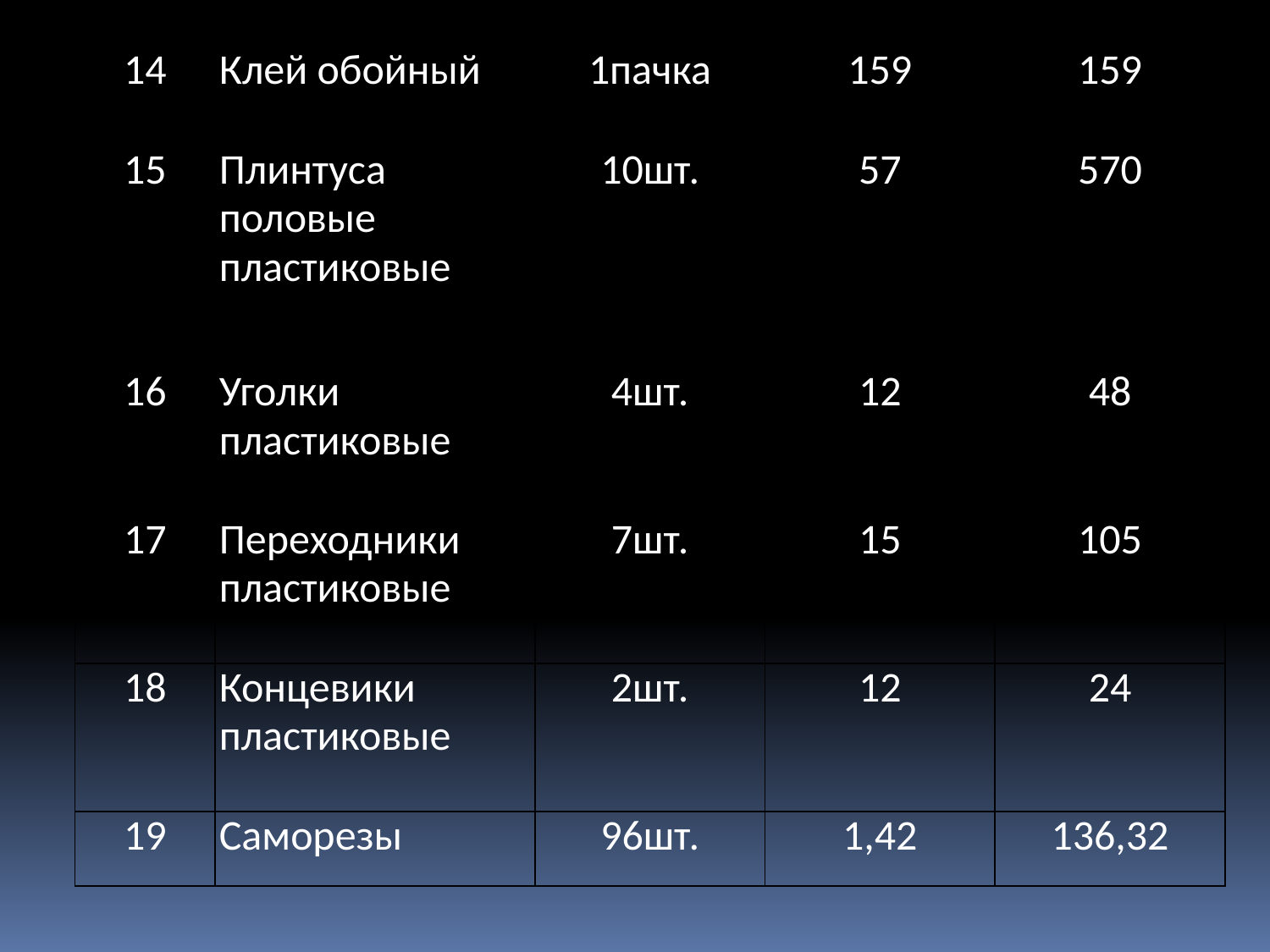

| 14 | Клей обойный | 1пачка | 159 | 159 |
| --- | --- | --- | --- | --- |
| 15 | Плинтуса половые пластиковые | 10шт. | 57 | 570 |
| 16 | Уголки пластиковые | 4шт. | 12 | 48 |
| 17 | Переходники пластиковые | 7шт. | 15 | 105 |
| 18 | Концевики пластиковые | 2шт. | 12 | 24 |
| 19 | Саморезы | 96шт. | 1,42 | 136,32 |